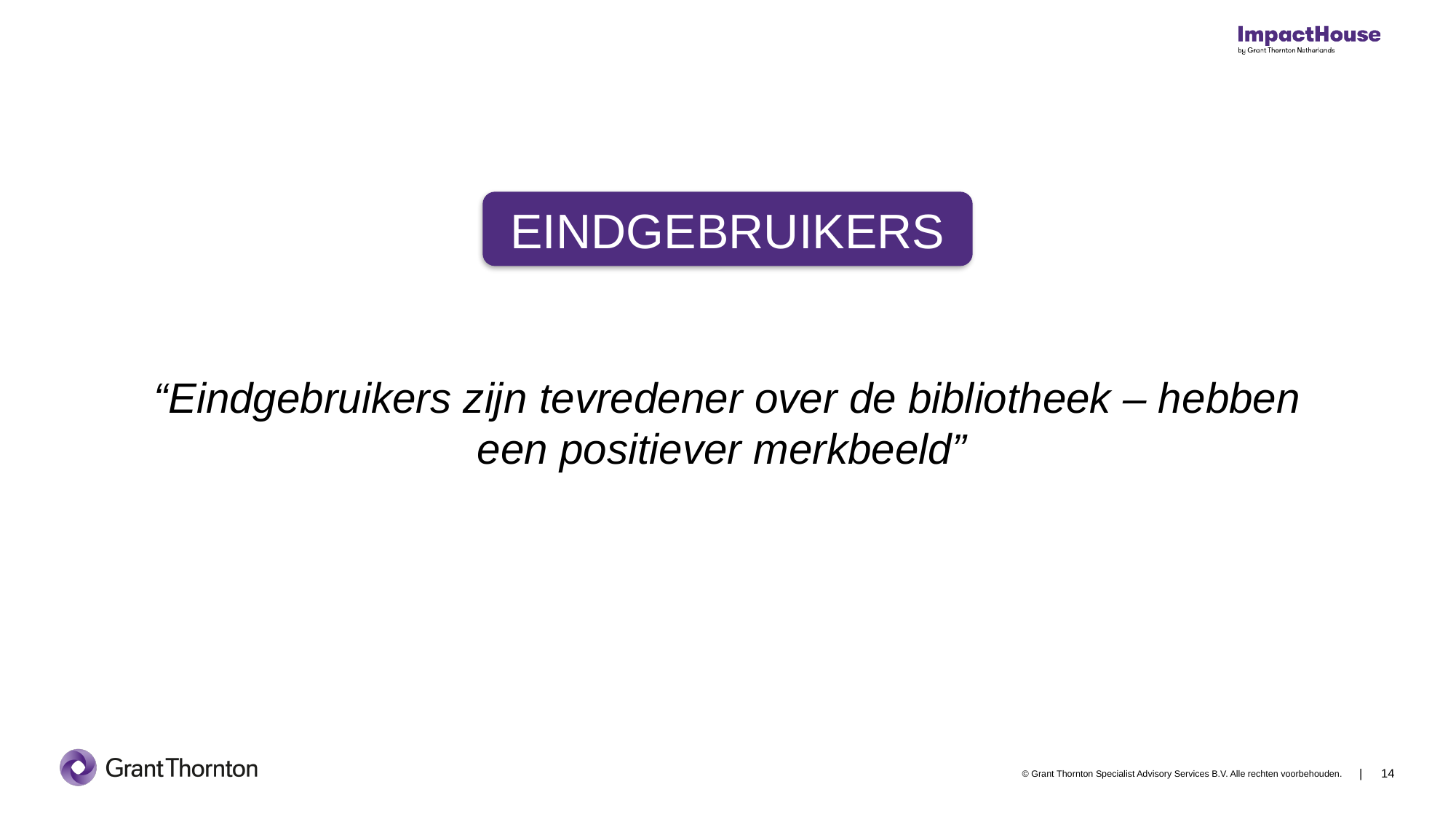

EINDGEBRUIKERS
“Eindgebruikers zijn tevredener over de bibliotheek – hebben een positiever merkbeeld”
14
14